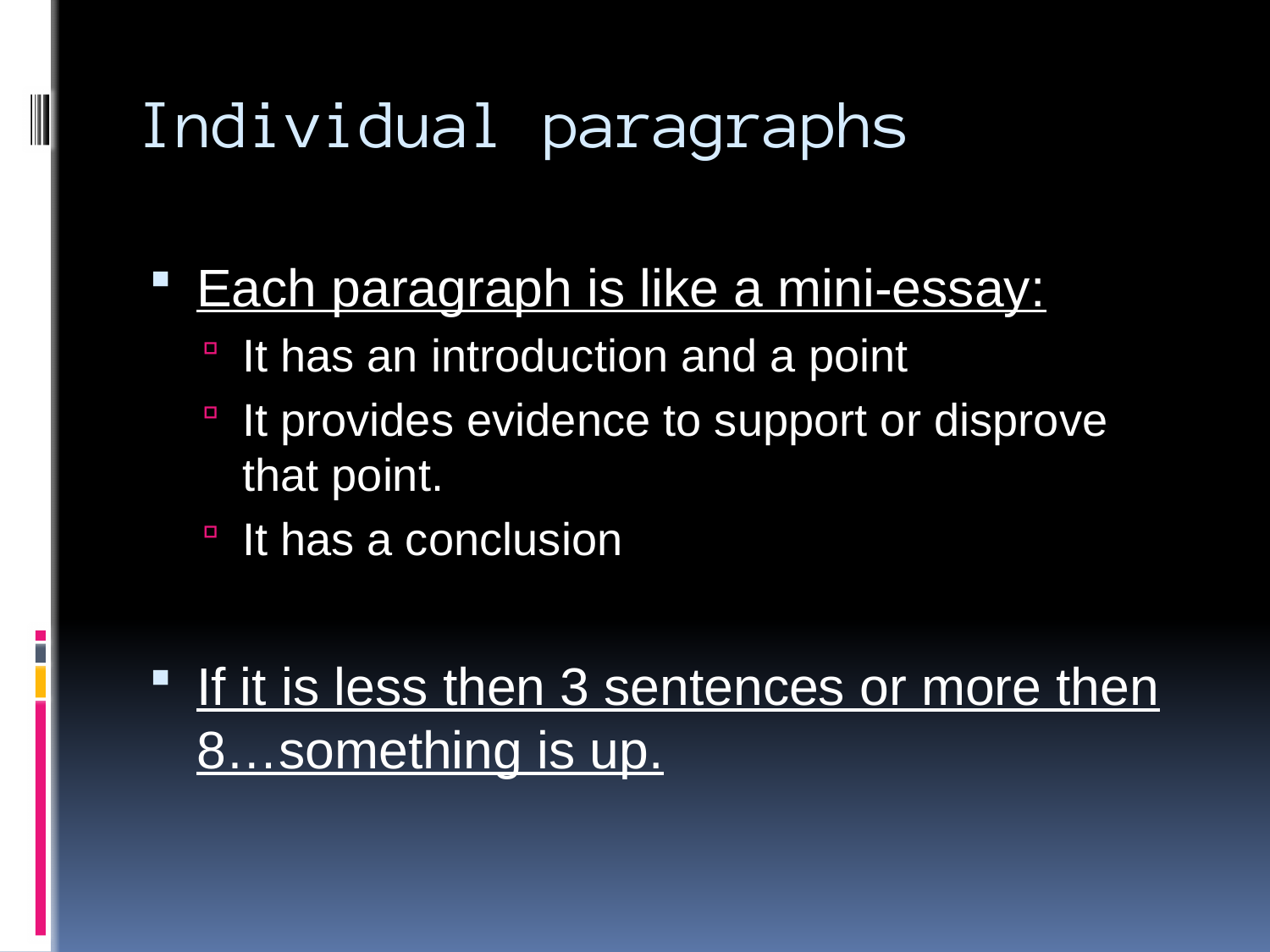

# Individual paragraphs
Each paragraph is like a mini-essay:
It has an introduction and a point
It provides evidence to support or disprove that point.
It has a conclusion

If it is less then 3 sentences or more then 8…something is up.